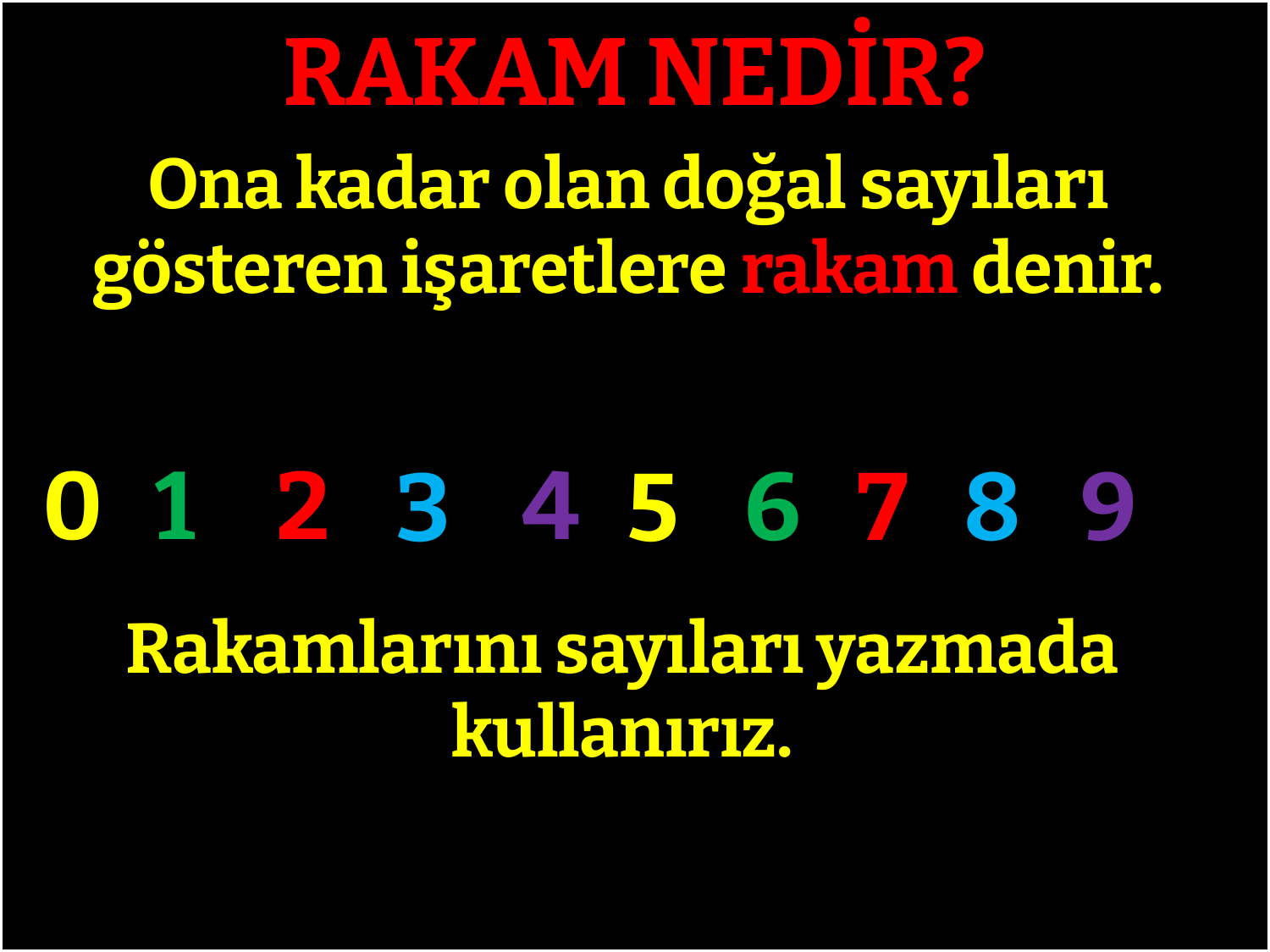

RAKAM NEDİR?
Ona kadar olan doğal sayıları gösteren işaretlere rakam denir.
#
0
1
2
4
6
7
8
9
3
5
Rakamlarını sayıları yazmada kullanırız.